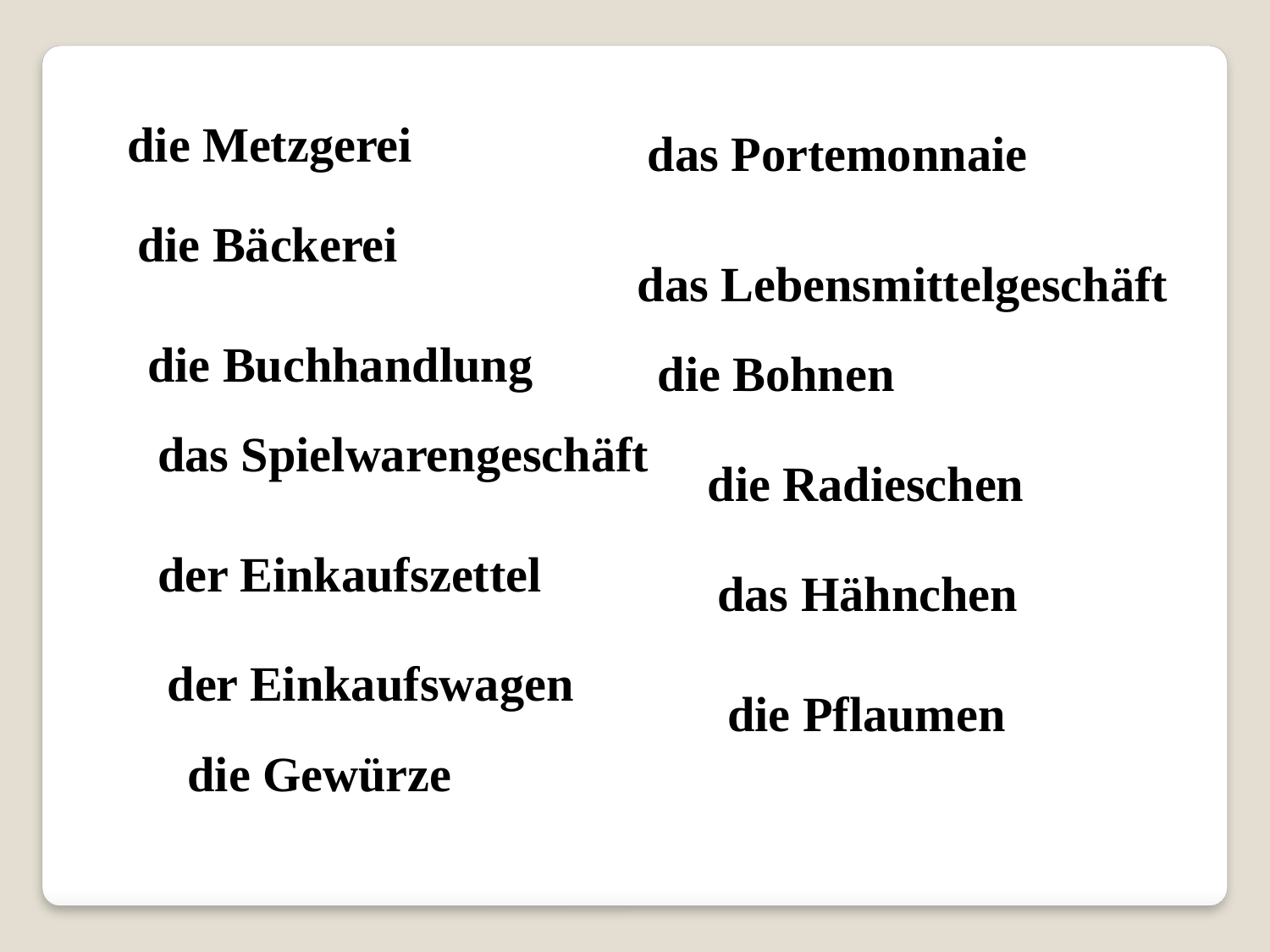

die Metzgerei
das Portemonnaie
die Bäckerei
das Lebensmittelgeschäft
die Buchhandlung
die Bohnen
das Spielwarengeschäft
die Radieschen
der Einkaufszettel
das Hähnchen
der Einkaufswagen
die Pflaumen

die Gewürze